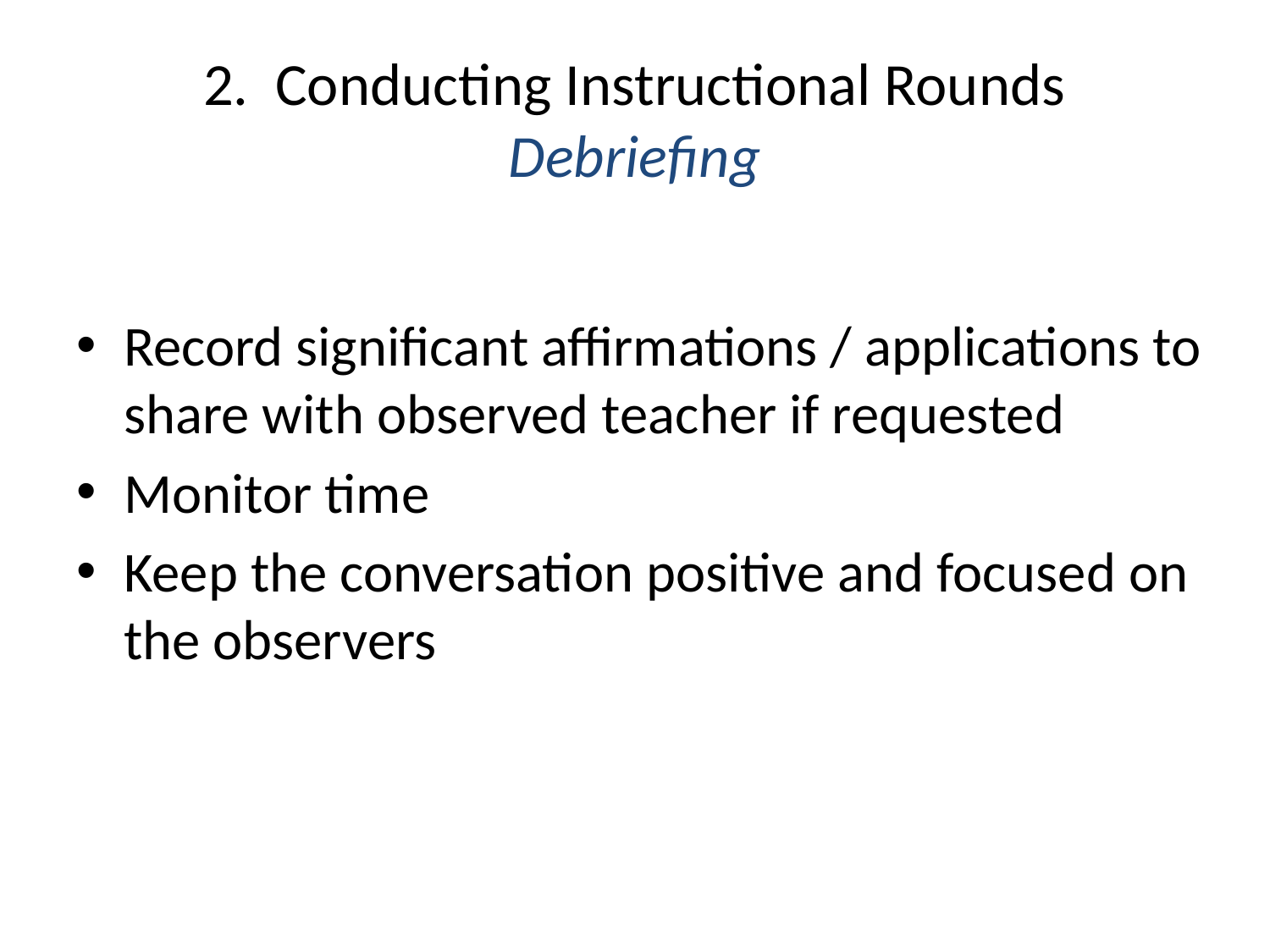

# 2.  Conducting Instructional Rounds Debriefing
Record significant affirmations / applications to share with observed teacher if requested
Monitor time
Keep the conversation positive and focused on the observers